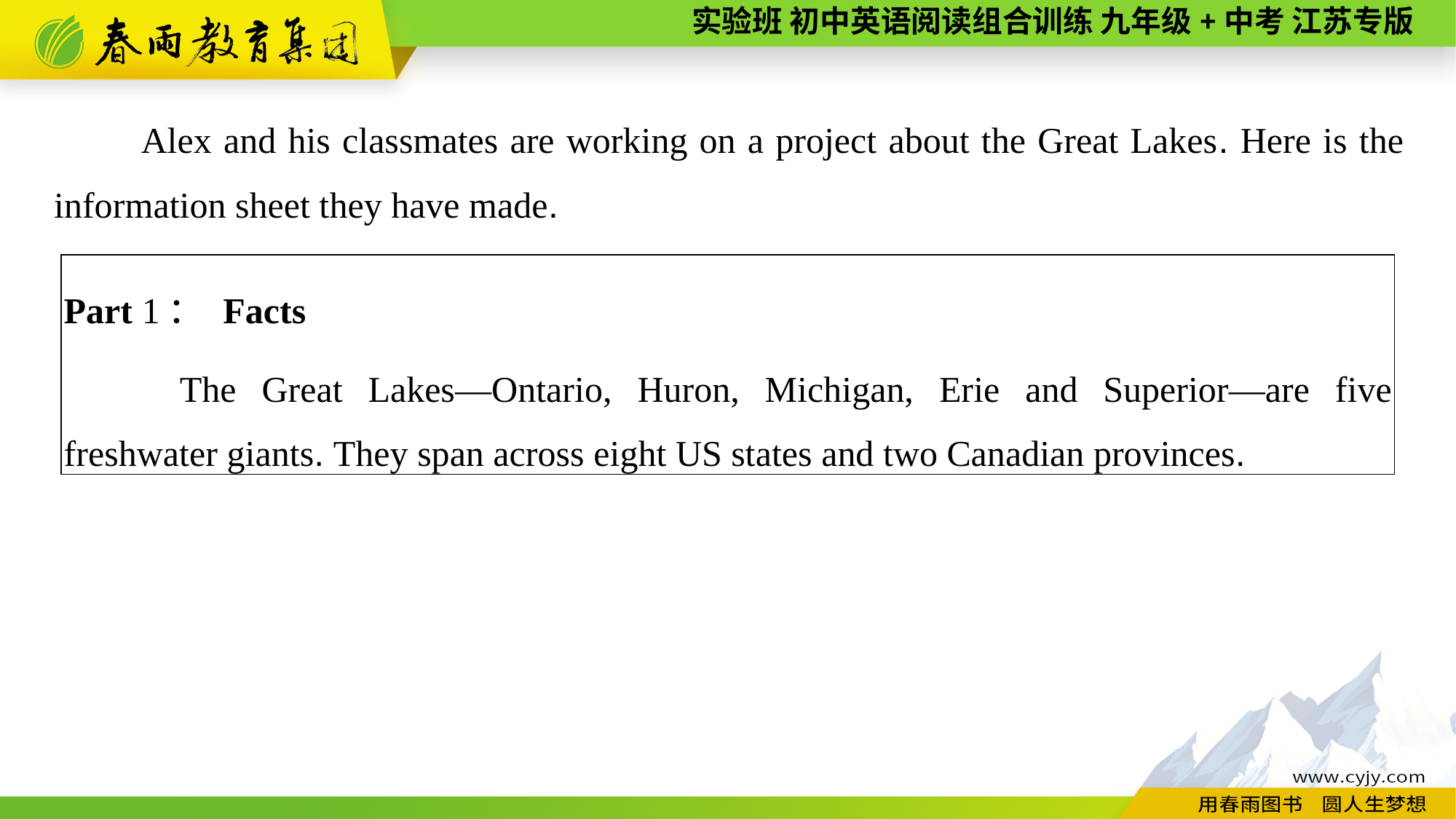

Alex and his classmates are working on a project about the Great Lakes. Here is the information sheet they have made.
| Part 1： Facts 　　The Great Lakes—Ontario, Huron, Michigan, Erie and Superior—are five freshwater giants. They span across eight US states and two Canadian provinces. |
| --- |